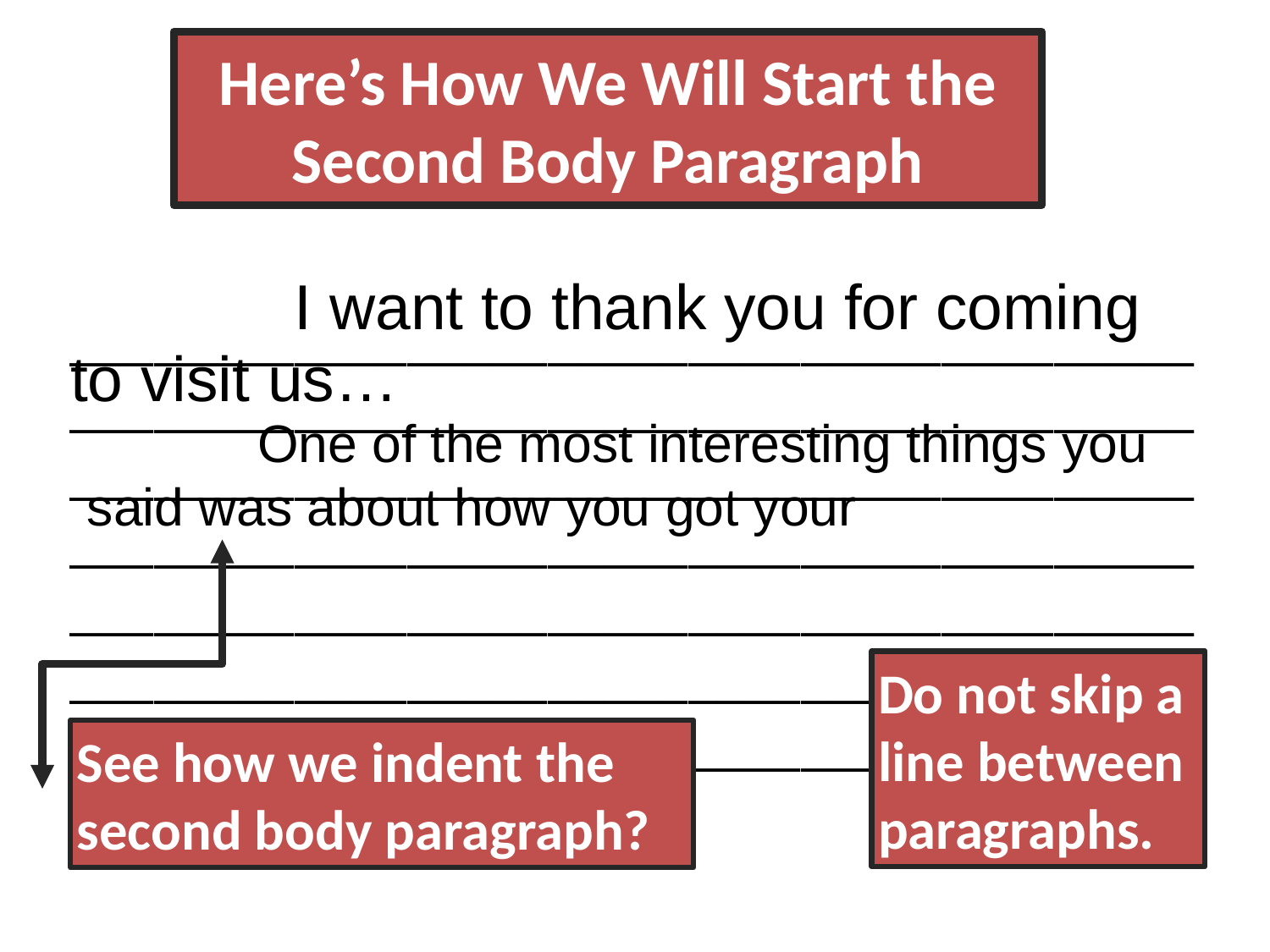

# Here’s How We Will Start the Second Body Paragraph
	I want to thank you for coming
_________________________________________________________________________________________________________________________________________________________________________________________________________________________________________________________________________________
to visit us…
	   One of the most interesting things you said was about how you got your

Do not skip a line between paragraphs.
See how we indent the second body paragraph?